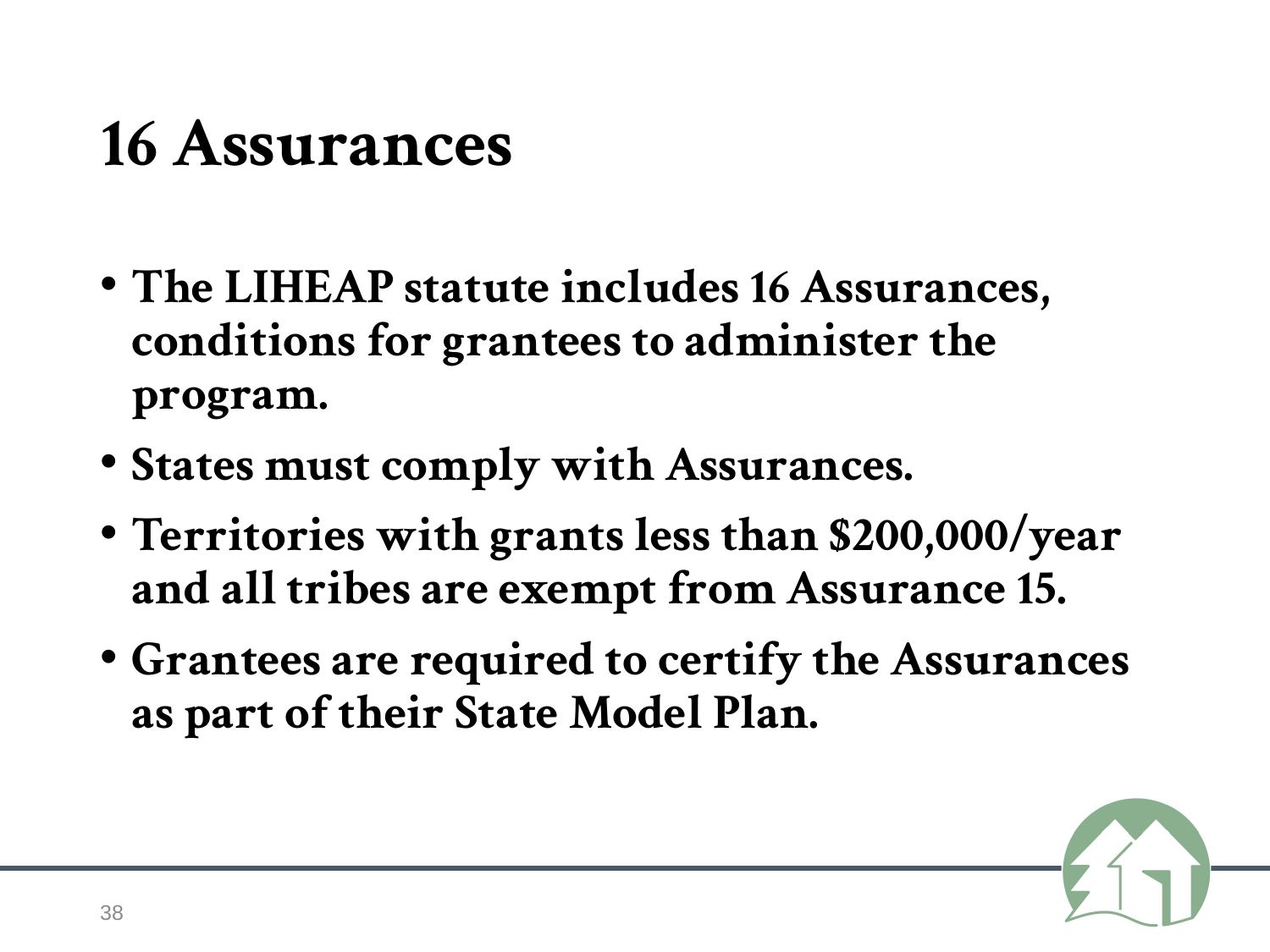

# 16 Assurances
The LIHEAP statute includes 16 Assurances, conditions for grantees to administer the program.
States must comply with Assurances.
Territories with grants less than $200,000/year and all tribes are exempt from Assurance 15.
Grantees are required to certify the Assurances as part of their State Model Plan.
38